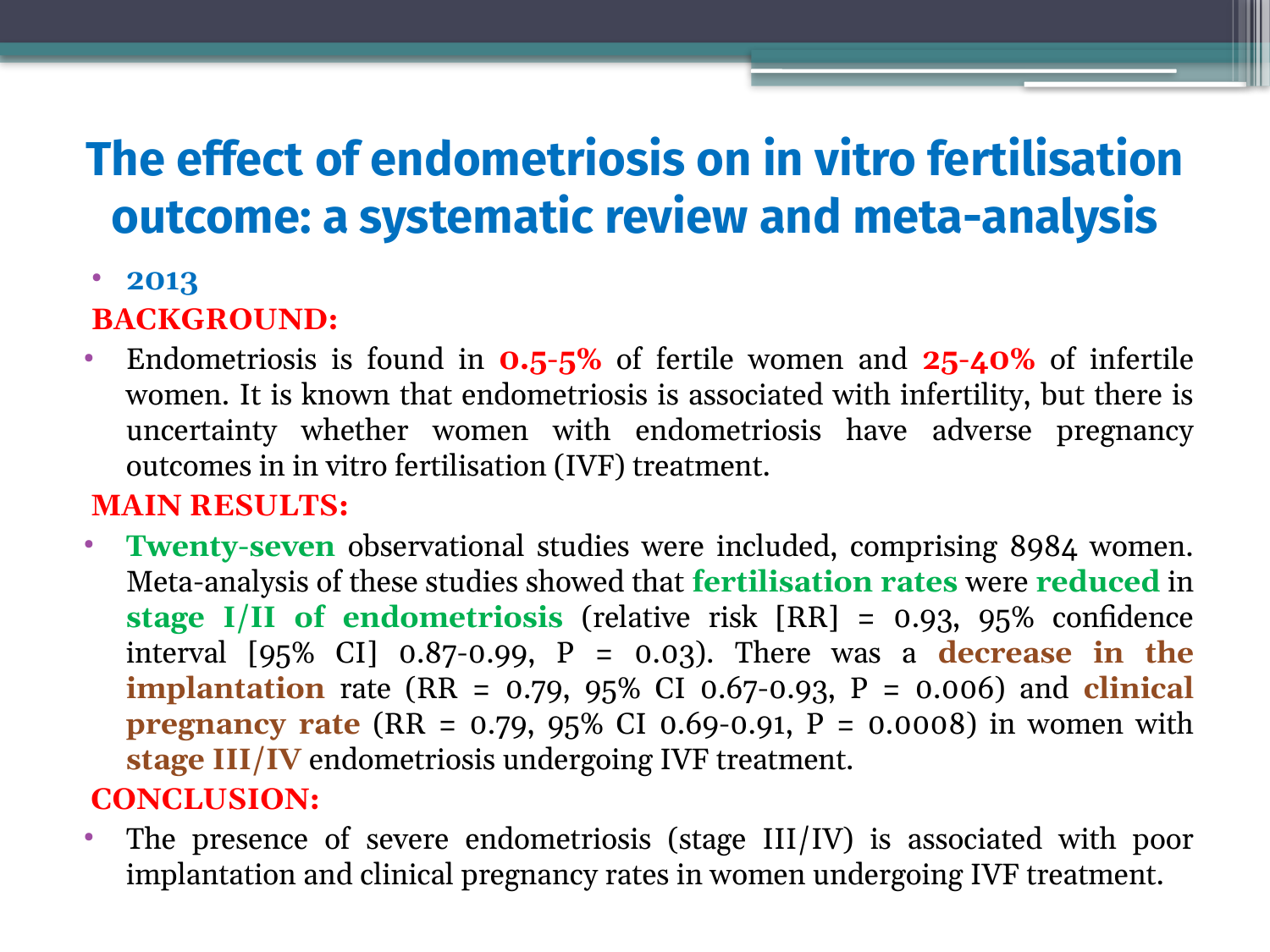

# The effect of endometriosis on in vitro fertilisation outcome: a systematic review and meta-analysis
2013
BACKGROUND:
Endometriosis is found in 0.5-5% of fertile women and 25-40% of infertile women. It is known that endometriosis is associated with infertility, but there is uncertainty whether women with endometriosis have adverse pregnancy outcomes in in vitro fertilisation (IVF) treatment.
MAIN RESULTS:
Twenty-seven observational studies were included, comprising 8984 women. Meta-analysis of these studies showed that fertilisation rates were reduced in stage I/II of endometriosis (relative risk [RR] = 0.93, 95% confidence interval [95% CI] 0.87-0.99, P = 0.03). There was a decrease in the implantation rate (RR = 0.79, 95% CI 0.67-0.93, P = 0.006) and clinical pregnancy rate (RR = 0.79, 95% CI 0.69-0.91, P = 0.0008) in women with stage III/IV endometriosis undergoing IVF treatment.
CONCLUSION:
The presence of severe endometriosis (stage III/IV) is associated with poor implantation and clinical pregnancy rates in women undergoing IVF treatment.